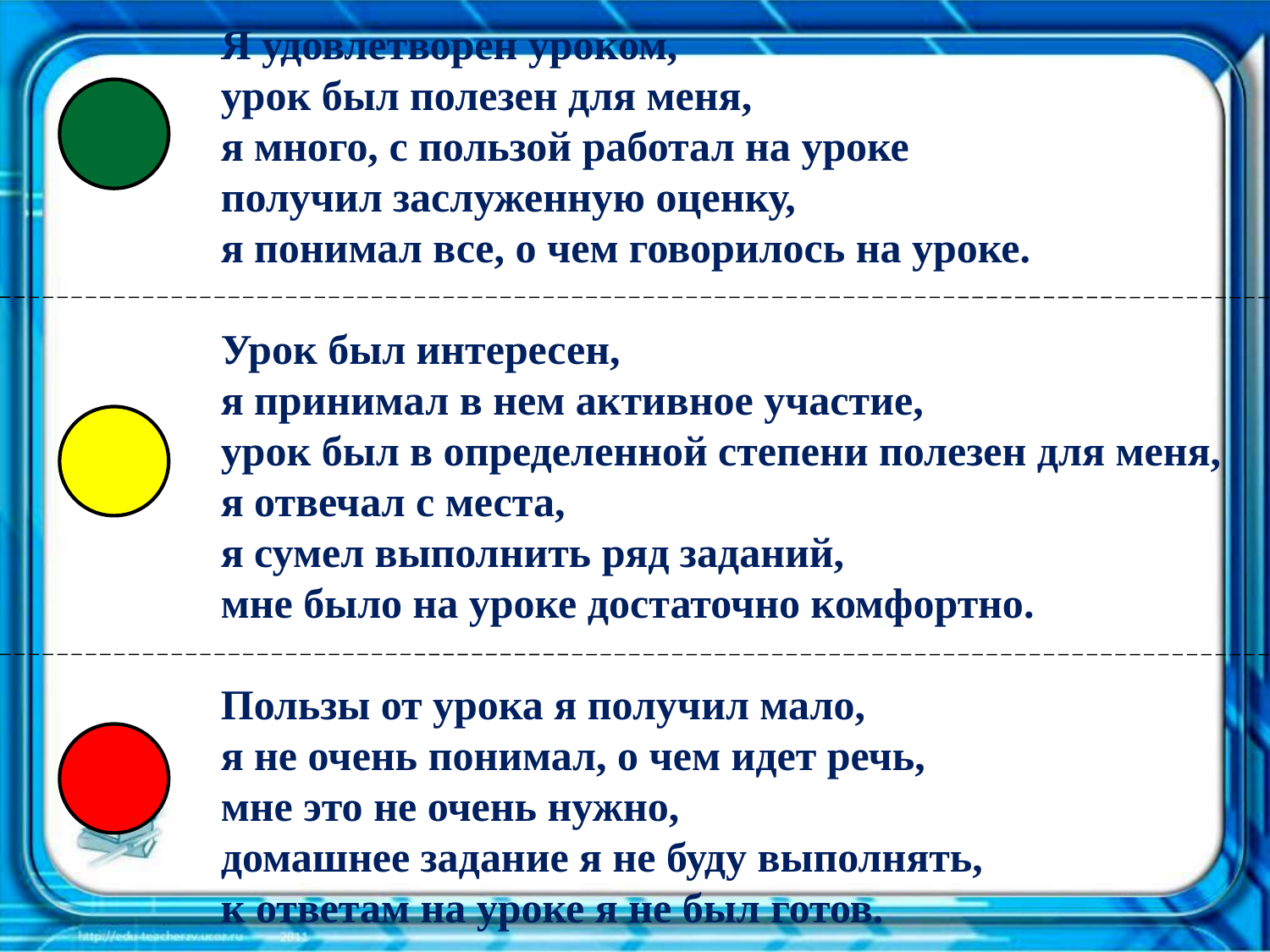

Я удовлетворен уроком,
урок был полезен для меня,
я много, с пользой работал на уроке
получил заслуженную оценку,
я понимал все, о чем говорилось на уроке.

Урок был интересен,
я принимал в нем активное участие,
урок был в определенной степени полезен для меня,
я отвечал с места,
я сумел выполнить ряд заданий,
мне было на уроке достаточно комфортно.

Пользы от урока я получил мало,
я не очень понимал, о чем идет речь,
мне это не очень нужно,
домашнее задание я не буду выполнять,
к ответам на уроке я не был готов.